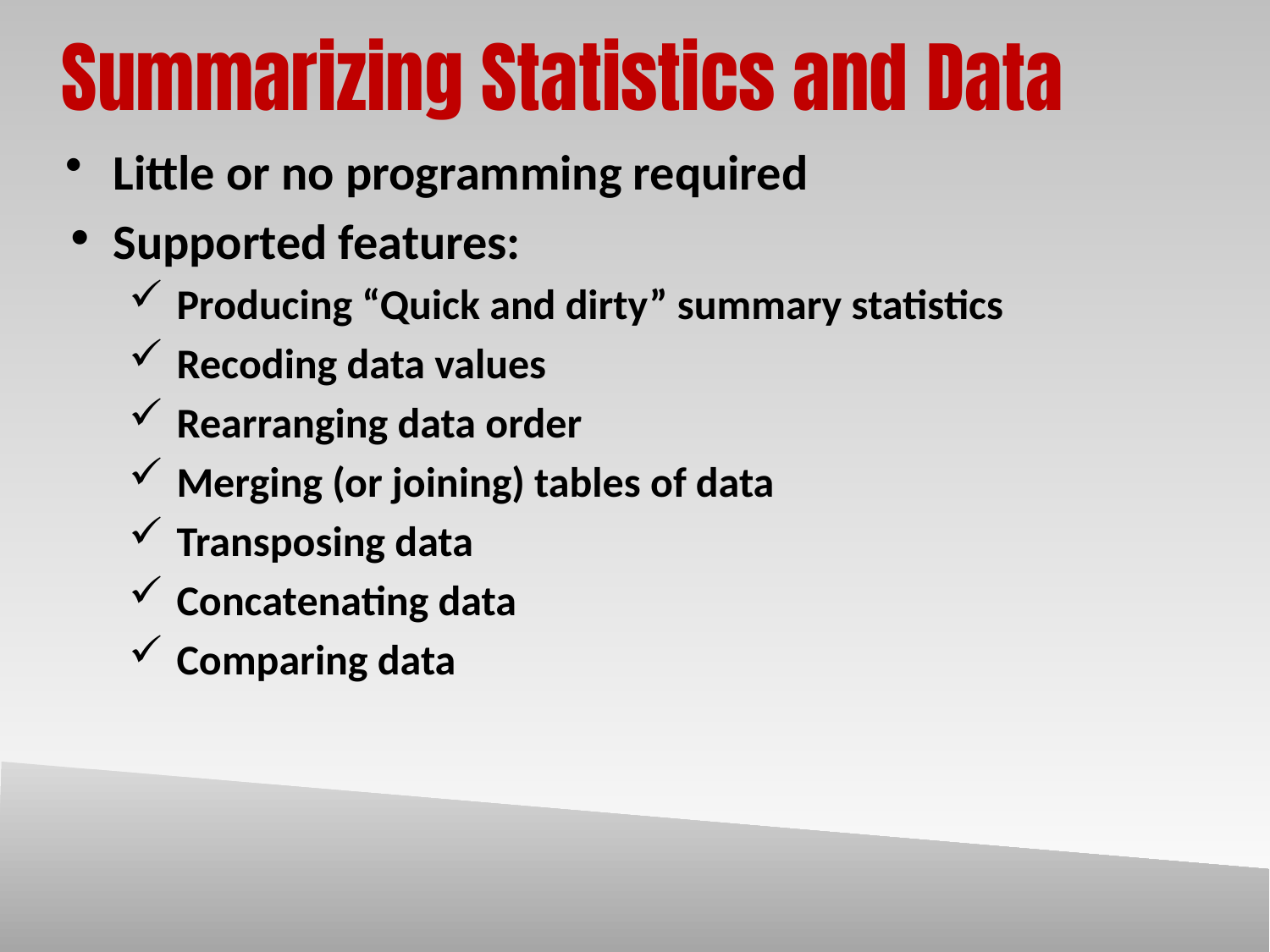

Summarizing Statistics and Data
Little or no programming required
Supported features:
Producing “Quick and dirty” summary statistics
Recoding data values
Rearranging data order
Merging (or joining) tables of data
Transposing data
Concatenating data
Comparing data